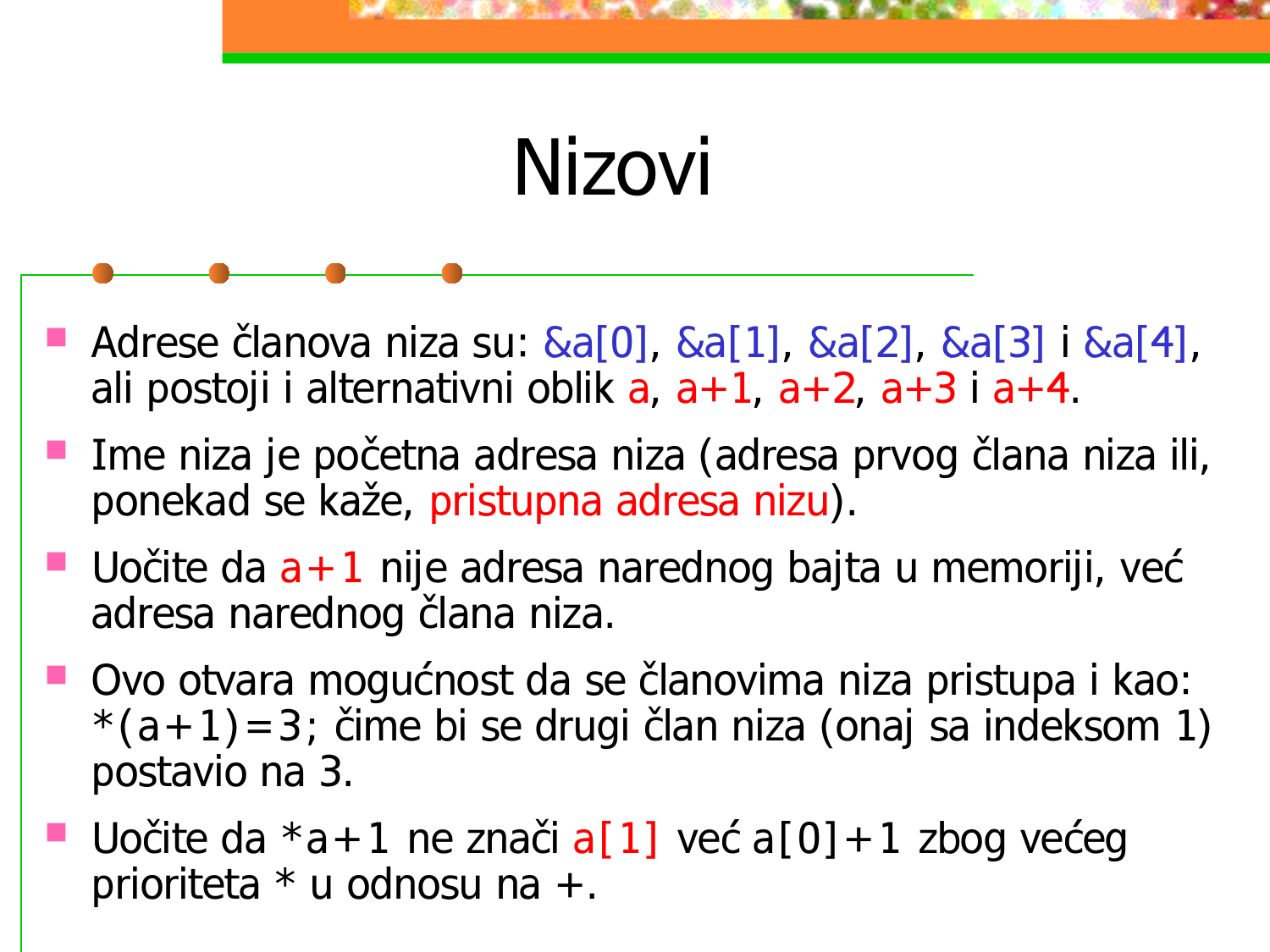

# Nizovi
Adrese članova niza su: &a[0], &a[1], &a[2], &a[3] i &a[4], ali postoji i alternativni oblik a, a+1, a+2, a+3 i a+4.
Ime niza je početna adresa niza (adresa prvog člana niza ili, ponekad se kaže, pristupna adresa nizu).
Uočite da a+1 nije adresa narednog bajta u memoriji, već adresa narednog člana niza.
Ovo otvara mogućnost da se članovima niza pristupa i kao: *(a+1)=3; čime bi se drugi član niza (onaj sa indeksom 1) postavio na 3.
Uočite da *a+1 ne znači a[1] već a[0]+1 zbog većeg prioriteta * u odnosu na +.